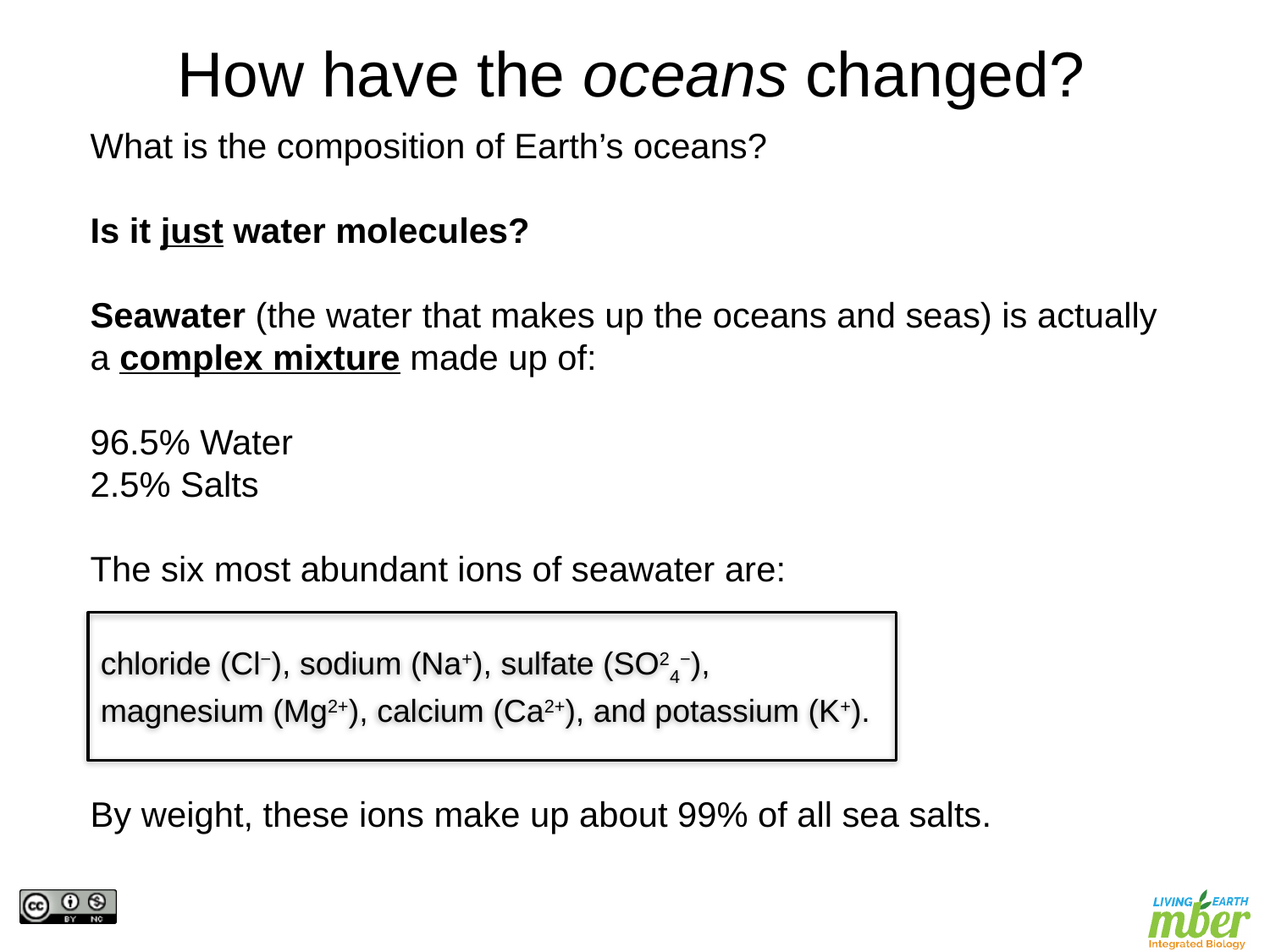

How have the oceans changed?
What is the composition of Earth’s oceans?

Is it just water molecules?

Seawater (the water that makes up the oceans and seas) is actually a complex mixture made up of:

96.5% Water
2.5% Salts

The six most abundant ions of seawater are:

By weight, these ions make up about 99% of all sea salts.

chloride (Cl−), sodium (Na+), sulfate (SO24−),
magnesium (Mg2+), calcium (Ca2+), and potassium (K+).